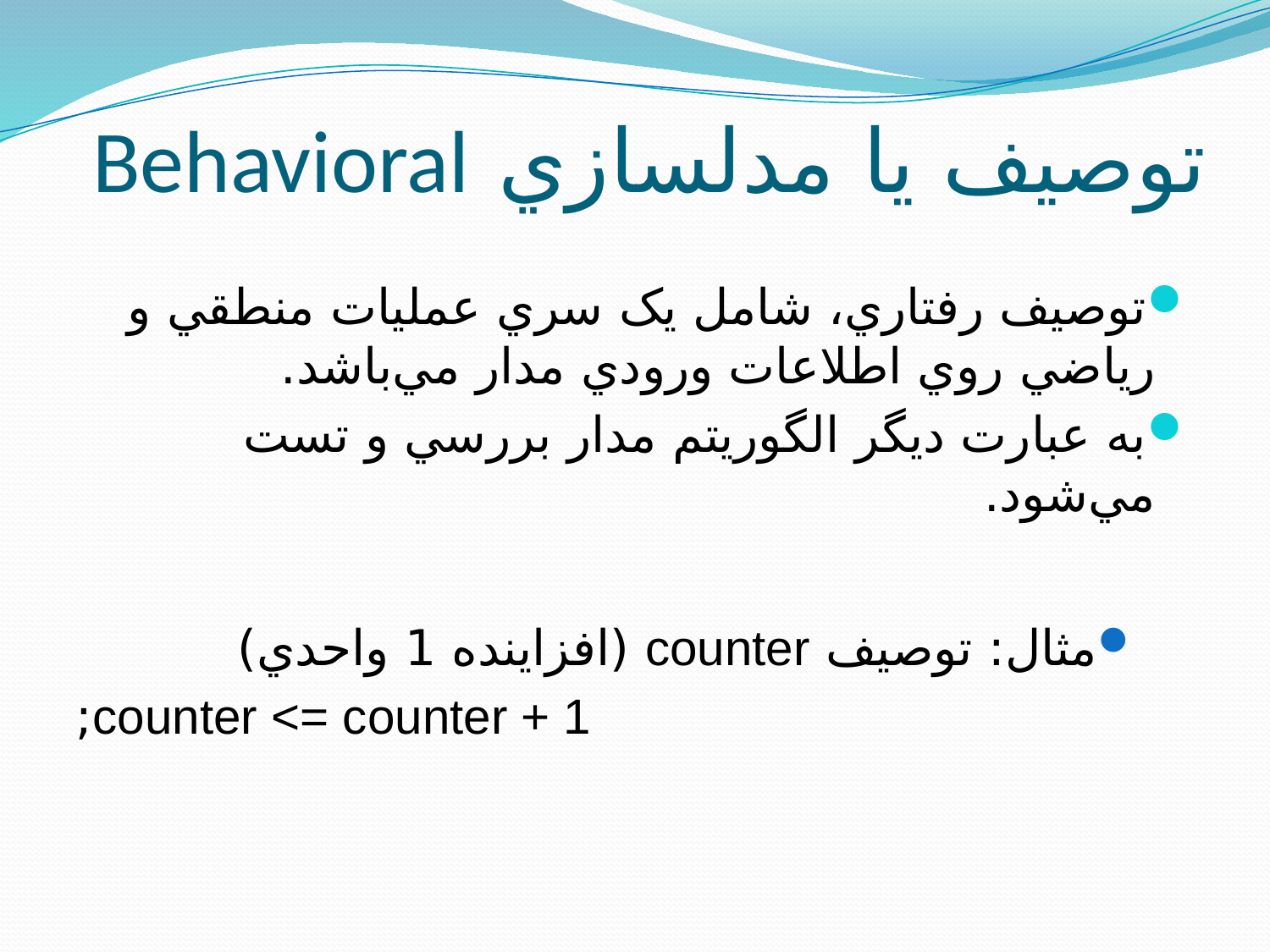

# توصيف يا مدلسازي Behavioral
توصيف رفتاري، شامل يک سري عمليات منطقي و رياضي روي اطلاعات ورودي مدار مي‌باشد.
به عبارت ديگر الگوريتم مدار بررسي و تست مي‌شود.

مثال: توصيف counter (افزاينده 1 واحدي)
counter <= counter + 1;